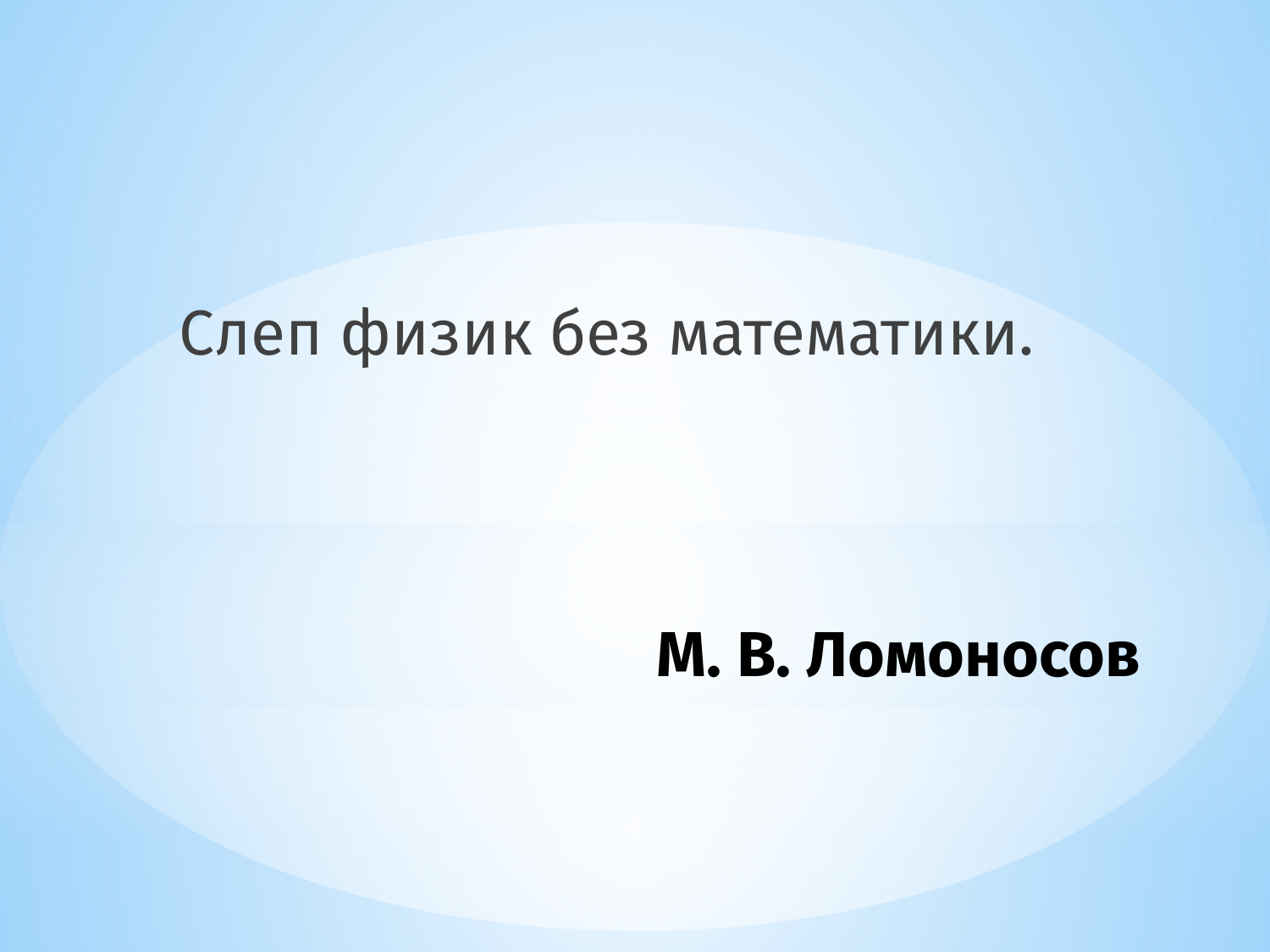

Слеп физик без математики.
# М. В. Ломоносов